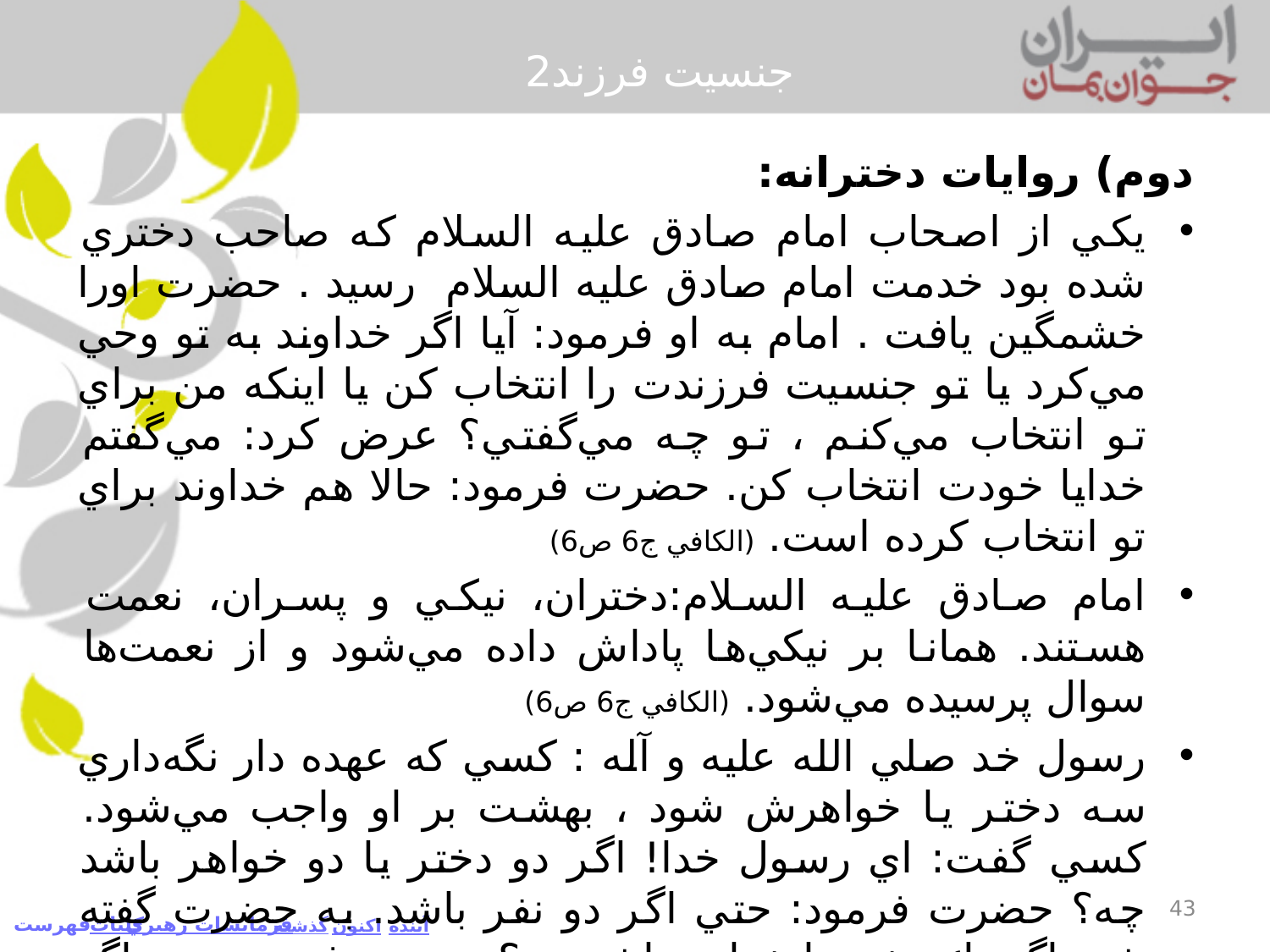

# جنسيت فرزند2
دوم) روايات دخترانه:
يكي از اصحاب امام صادق عليه السلام كه صاحب دختري شده بود خدمت امام صادق عليه السلام  رسيد . حضرت اورا خشمگين يافت . امام به او فرمود: آيا اگر خداوند به تو وحي مي‌كرد يا تو جنسيت فرزندت را انتخاب كن يا اينكه من براي تو انتخاب مي‌كنم ، تو چه مي‌گفتي؟ عرض كرد: مي‌گفتم خدايا خودت انتخاب كن. حضرت فرمود: حالا هم خداوند براي تو انتخاب كرده است. (الكافي ج6 ص6)
امام صادق عليه السلام:‌دختران، نيكي و پسران، نعمت هستند. همانا بر نيكي‌ها پاداش داده مي‌شود و از نعمت‌ها سوال پرسيده مي‌شود. (الكافي ج6 ص6)
رسول خد صلي الله عليه و آله : كسي كه عهده دار نگه‌داري سه دختر يا خواهرش شود ، بهشت بر او واجب مي‌شود. كسي گفت: اي رسول خدا! اگر دو دختر يا دو خواهر باشد چه؟ حضرت فرمود: حتي اگر دو نفر باشد. به حضرت گفته شد: اگر يك دختر يا خواهر باشد چه؟ حضرت فرمود حتي اگر يك نفر باشد. (الكافي ج6 ص6)
43